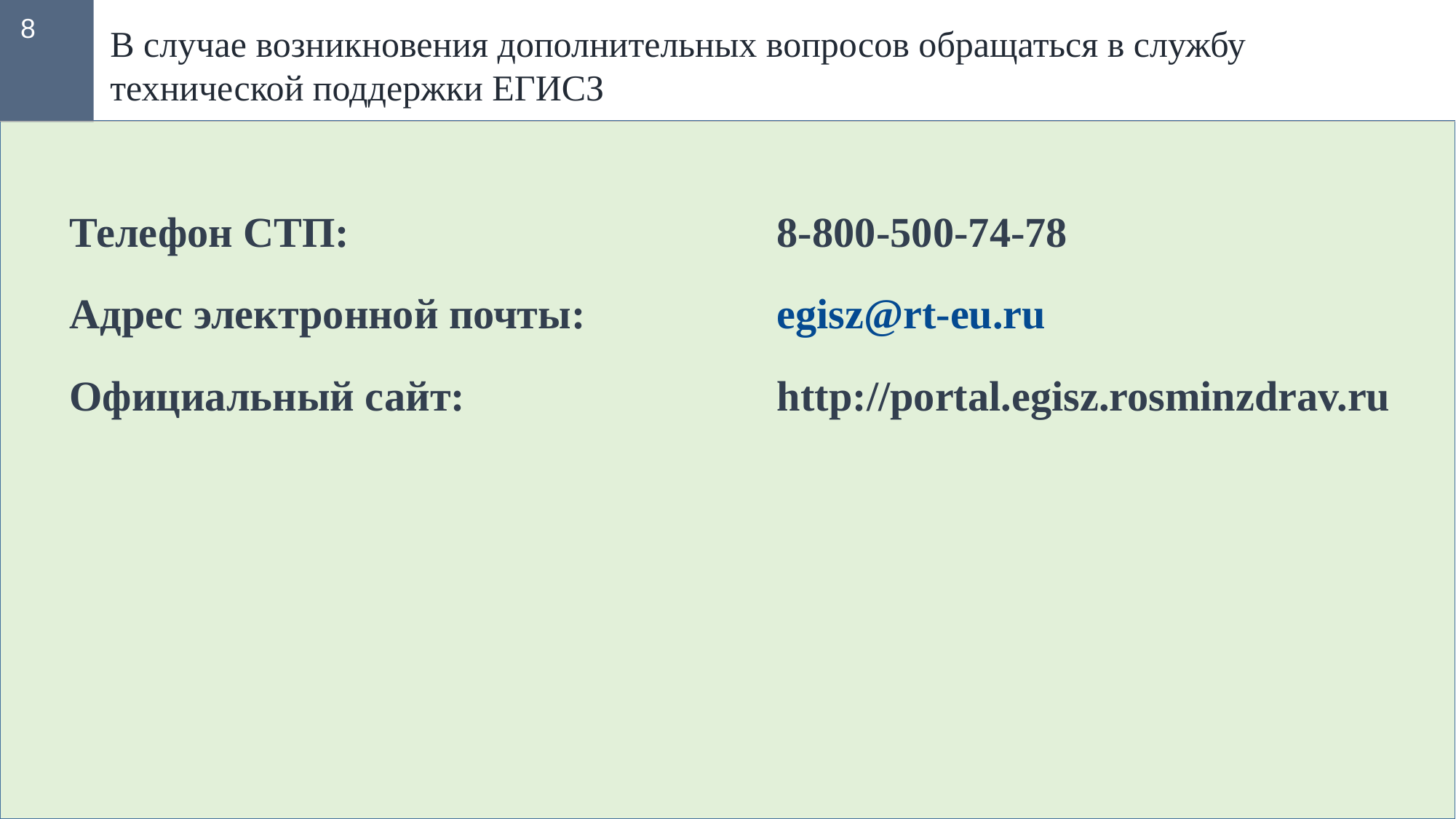

8
В случае возникновения дополнительных вопросов обращаться в службу технической поддержки ЕГИСЗ

| Телефон СТП: | 8-800-500-74-78 |
| --- | --- |
| Адрес электронной почты: | egisz@rt-eu.ru |
| Официальный сайт: | http://portal.egisz.rosminzdrav.ru |